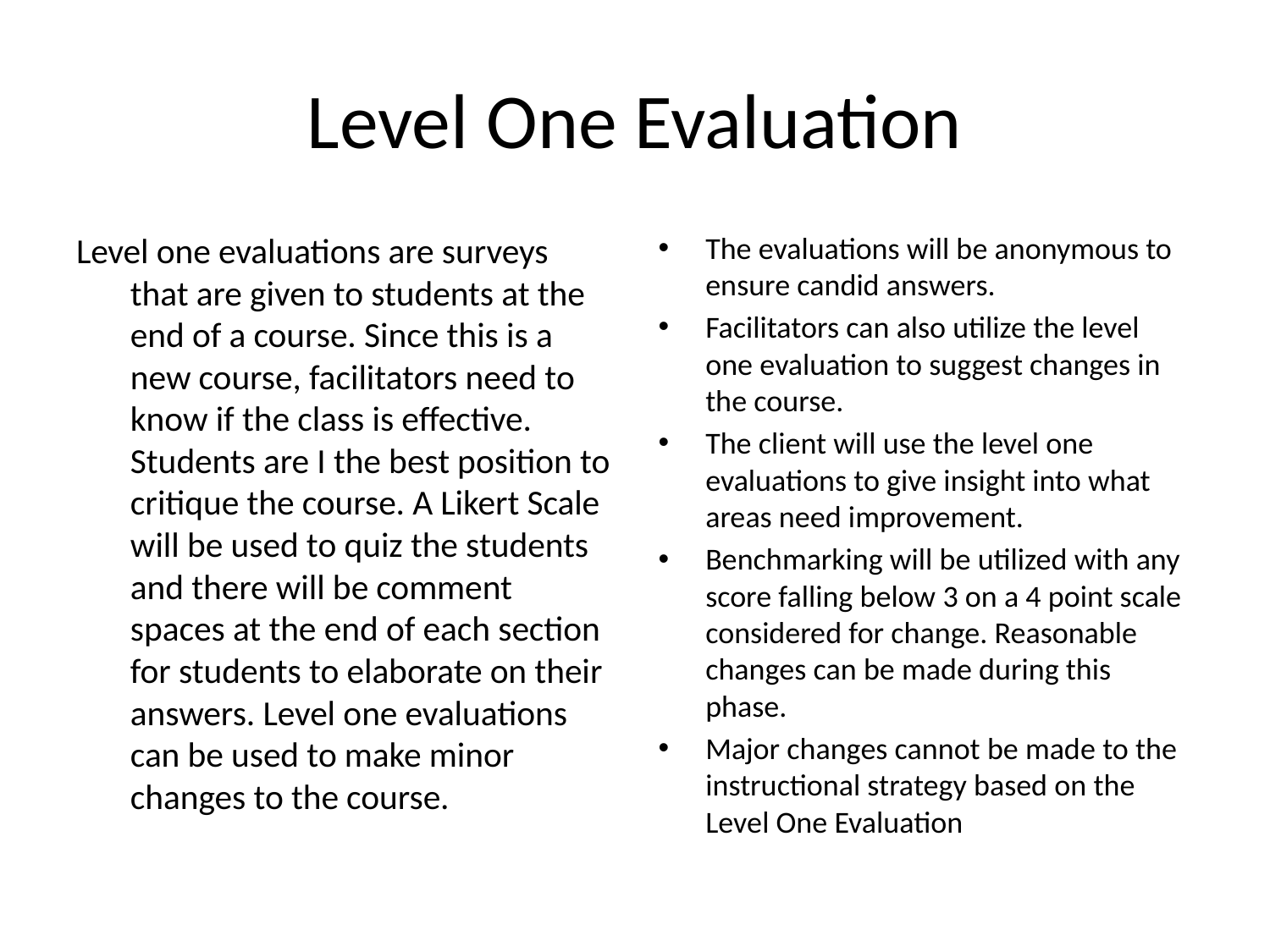

# Level One Evaluation
Level one evaluations are surveys that are given to students at the end of a course. Since this is a new course, facilitators need to know if the class is effective. Students are I the best position to critique the course. A Likert Scale will be used to quiz the students and there will be comment spaces at the end of each section for students to elaborate on their answers. Level one evaluations can be used to make minor changes to the course.
The evaluations will be anonymous to ensure candid answers.
Facilitators can also utilize the level one evaluation to suggest changes in the course.
The client will use the level one evaluations to give insight into what areas need improvement.
Benchmarking will be utilized with any score falling below 3 on a 4 point scale considered for change. Reasonable changes can be made during this phase.
Major changes cannot be made to the instructional strategy based on the Level One Evaluation